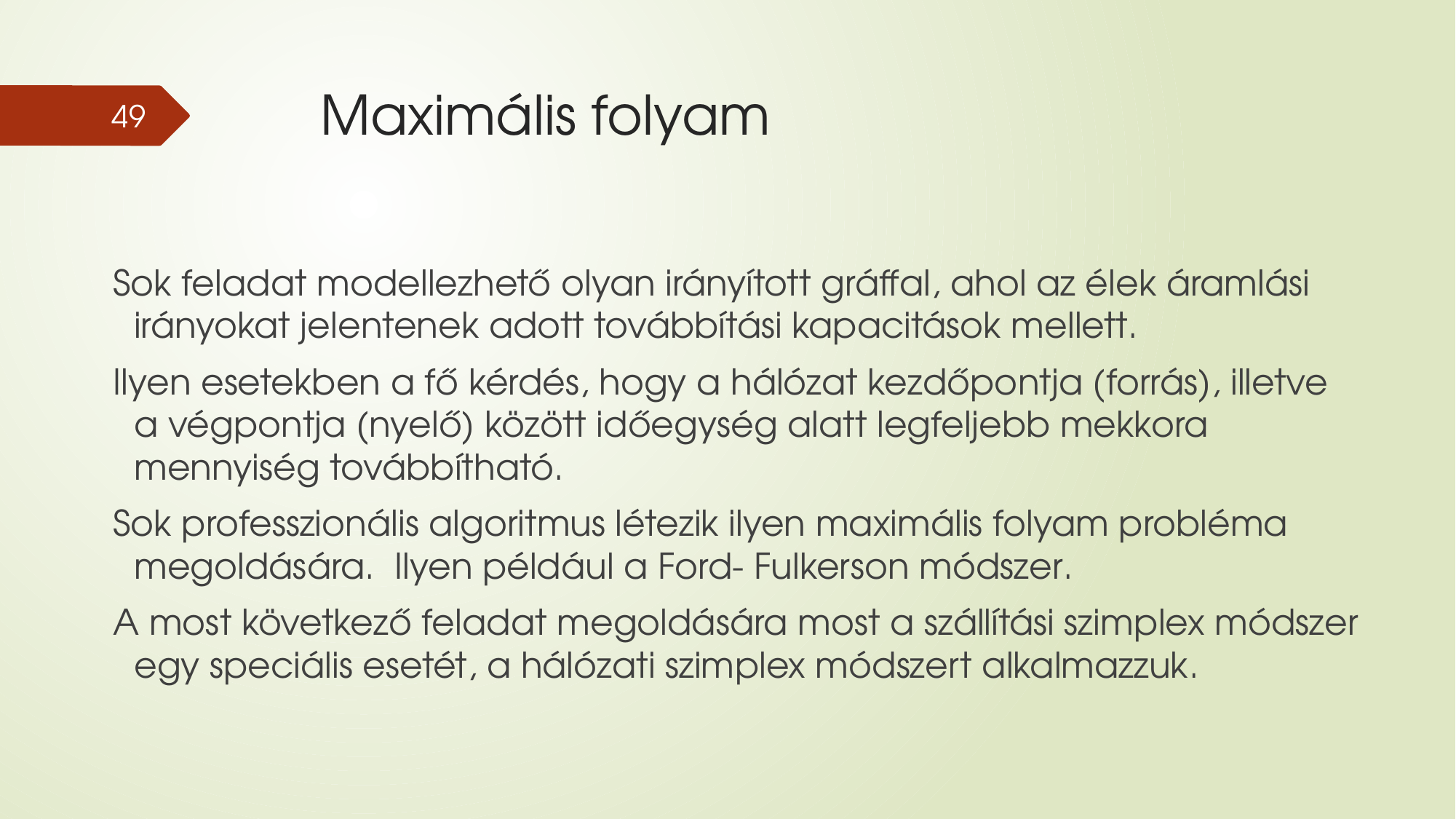

# Maximális folyam
49
Sok feladat modellezhető olyan irányított gráffal, ahol az élek áramlási irányokat jelentenek adott továbbítási kapacitások mellett.
Ilyen esetekben a fő kérdés, hogy a hálózat kezdőpontja (forrás), illetve a végpontja (nyelő) között időegység alatt legfeljebb mekkora mennyiség továbbítható.
Sok professzionális algoritmus létezik ilyen maximális folyam probléma megoldására.  Ilyen például a Ford- Fulkerson módszer.
A most következő feladat megoldására most a szállítási szimplex módszer egy speciális esetét, a hálózati szimplex módszert alkalmazzuk.